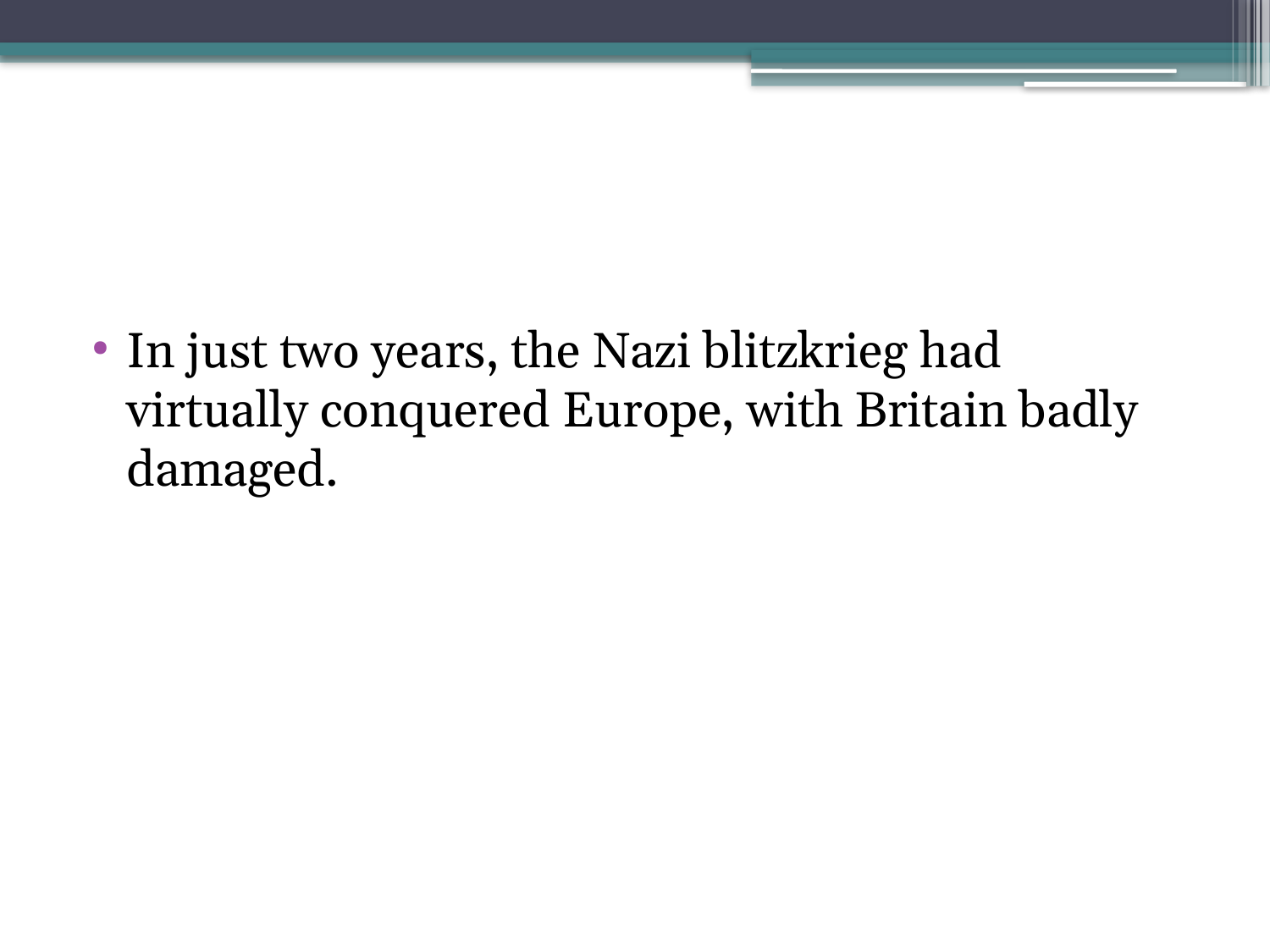

#
In just two years, the Nazi blitzkrieg had virtually conquered Europe, with Britain badly damaged.